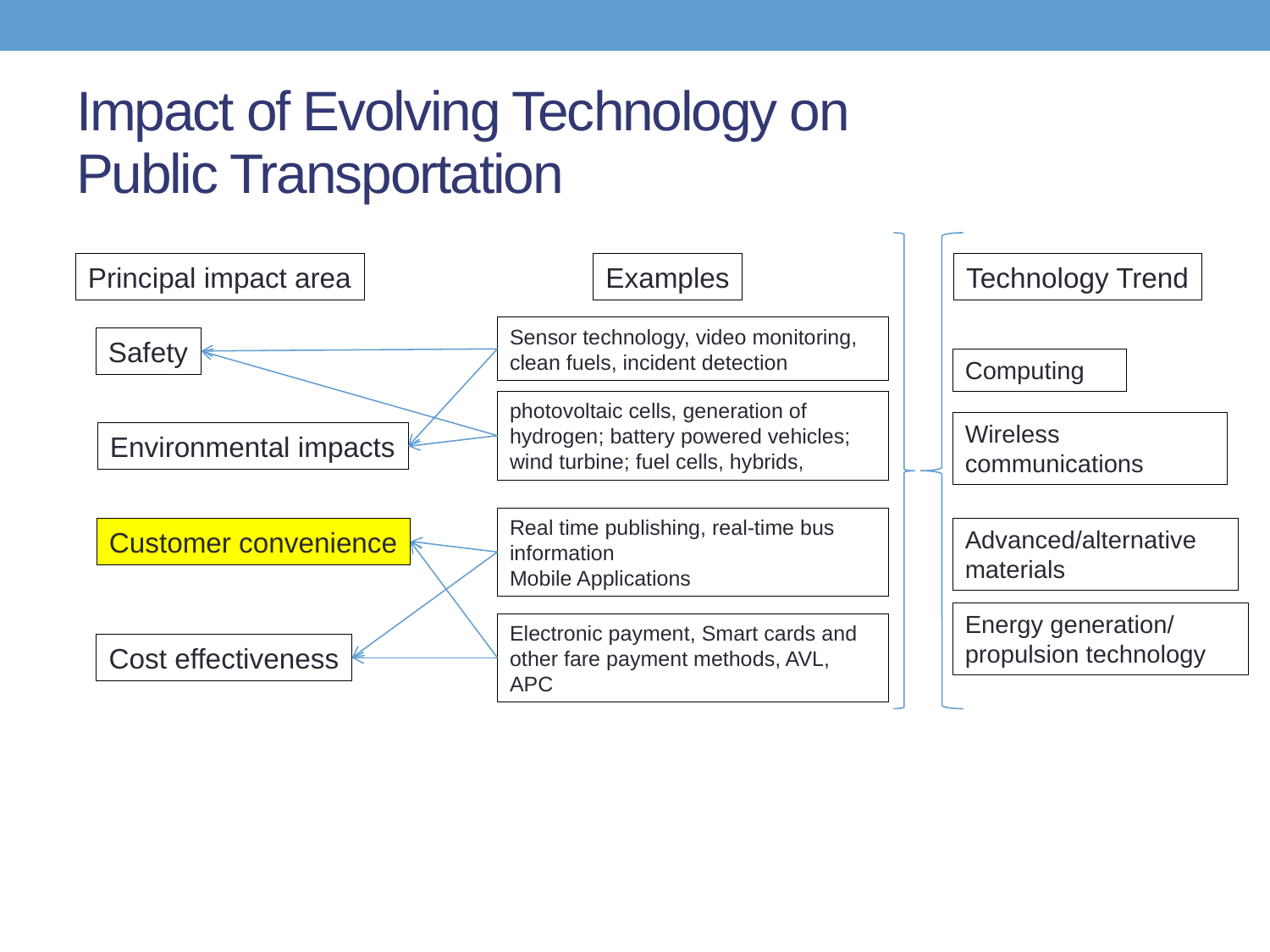

# Impact of Evolving Technology on Public Transportation

Principal impact area
Examples
Technology Trend
Sensor technology, video monitoring, clean fuels, incident detection
Safety
Computing
photovoltaic cells, generation of hydrogen; battery powered vehicles; wind turbine; fuel cells, hybrids,
Wireless communications
Environmental impacts
Real time publishing, real-time bus information
Mobile Applications
Customer convenience
Advanced/alternative  materials
Energy generation/
propulsion technology
Electronic payment, Smart cards and other fare payment methods, AVL, APC
Cost effectiveness